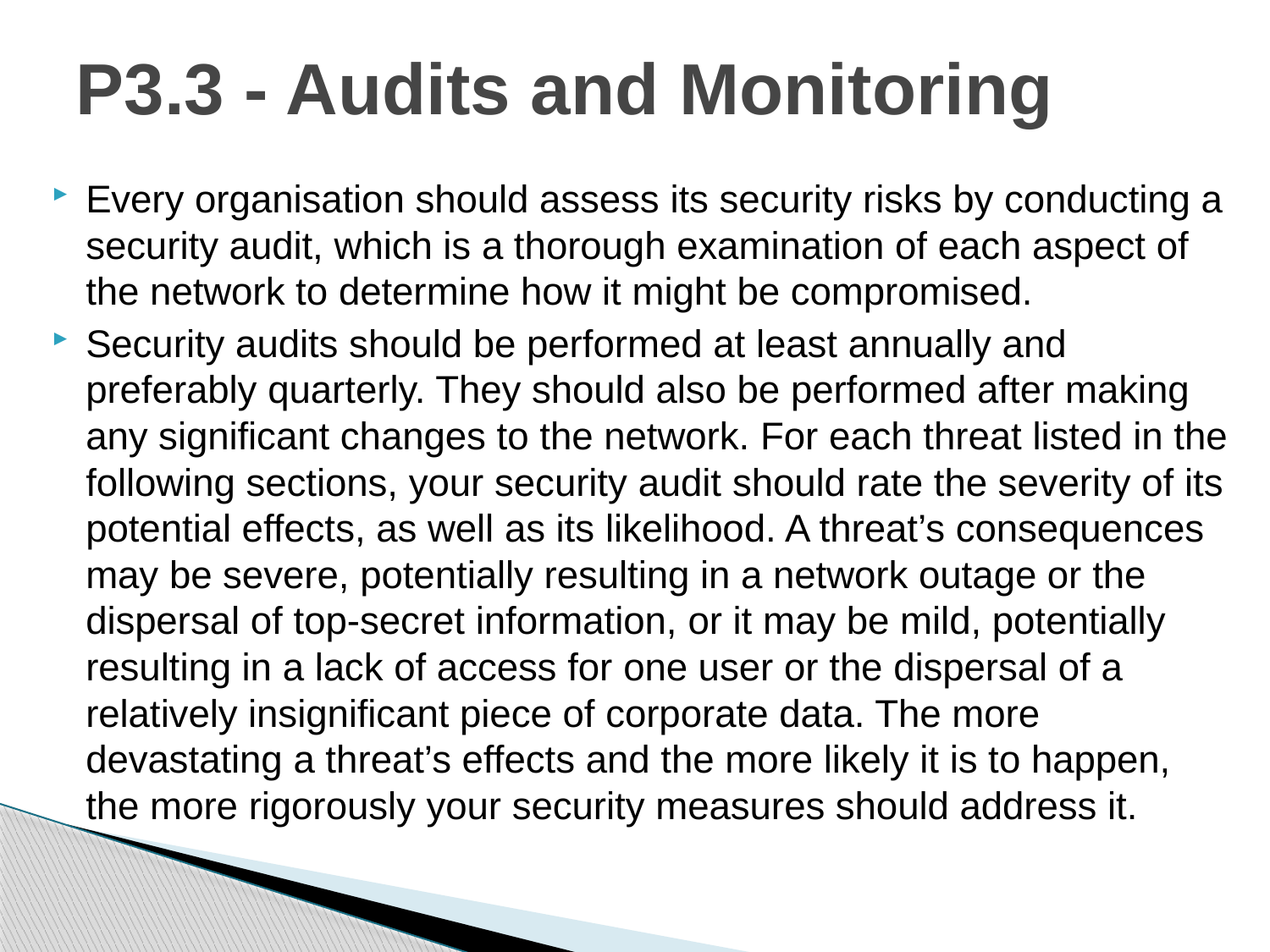

# P3.3 - Audits and Monitoring
Every organisation should assess its security risks by conducting a security audit, which is a thorough examination of each aspect of the network to determine how it might be compromised.
Security audits should be performed at least annually and preferably quarterly. They should also be performed after making any significant changes to the network. For each threat listed in the following sections, your security audit should rate the severity of its potential effects, as well as its likelihood. A threat’s consequences may be severe, potentially resulting in a network outage or the dispersal of top-secret information, or it may be mild, potentially resulting in a lack of access for one user or the dispersal of a relatively insignificant piece of corporate data. The more devastating a threat’s effects and the more likely it is to happen, the more rigorously your security measures should address it.